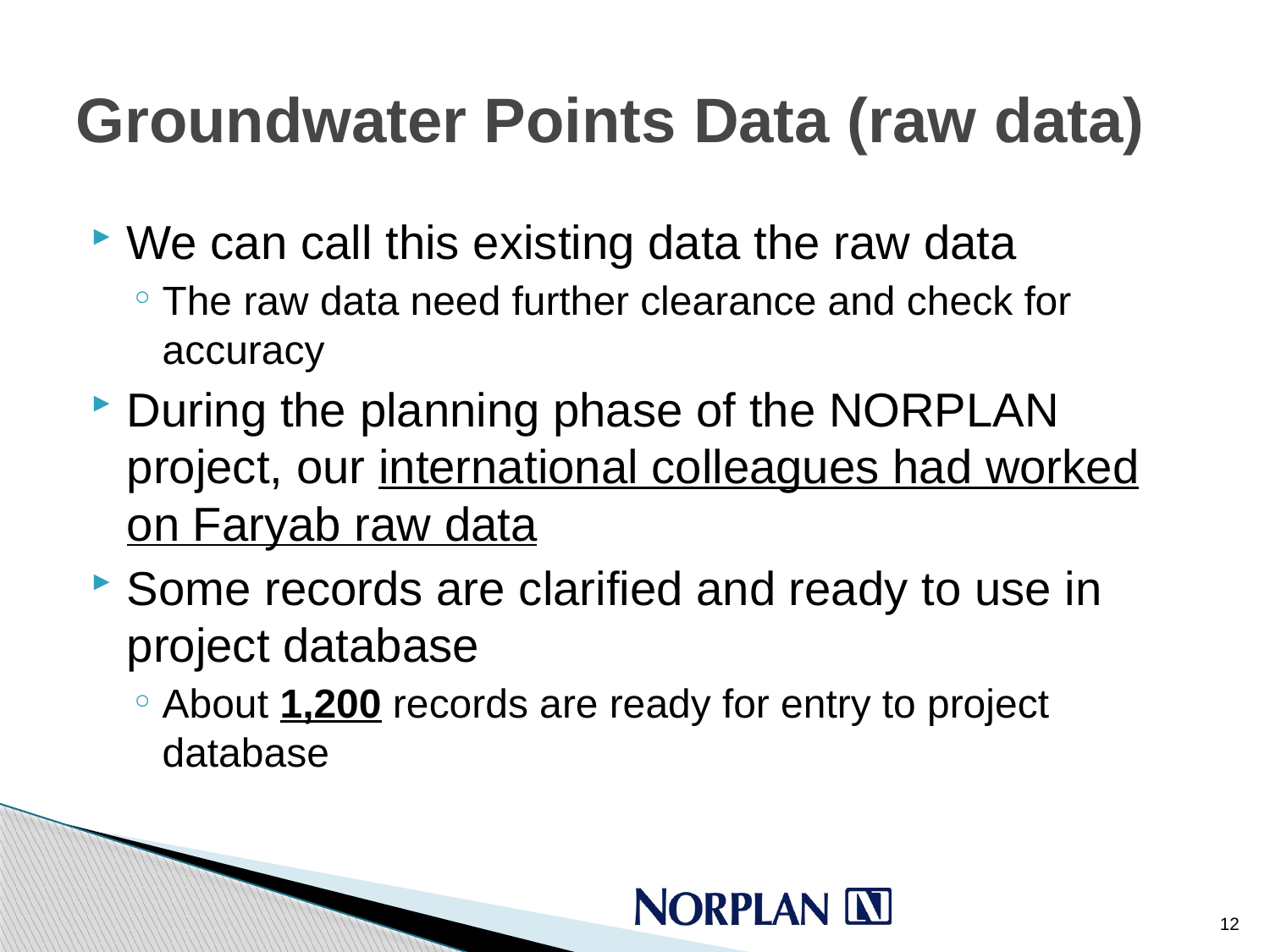

# Groundwater Points Data (raw data)
We can call this existing data the raw data
The raw data need further clearance and check for accuracy
During the planning phase of the NORPLAN project, our international colleagues had worked on Faryab raw data
Some records are clarified and ready to use in project database
About 1,200 records are ready for entry to project database
12